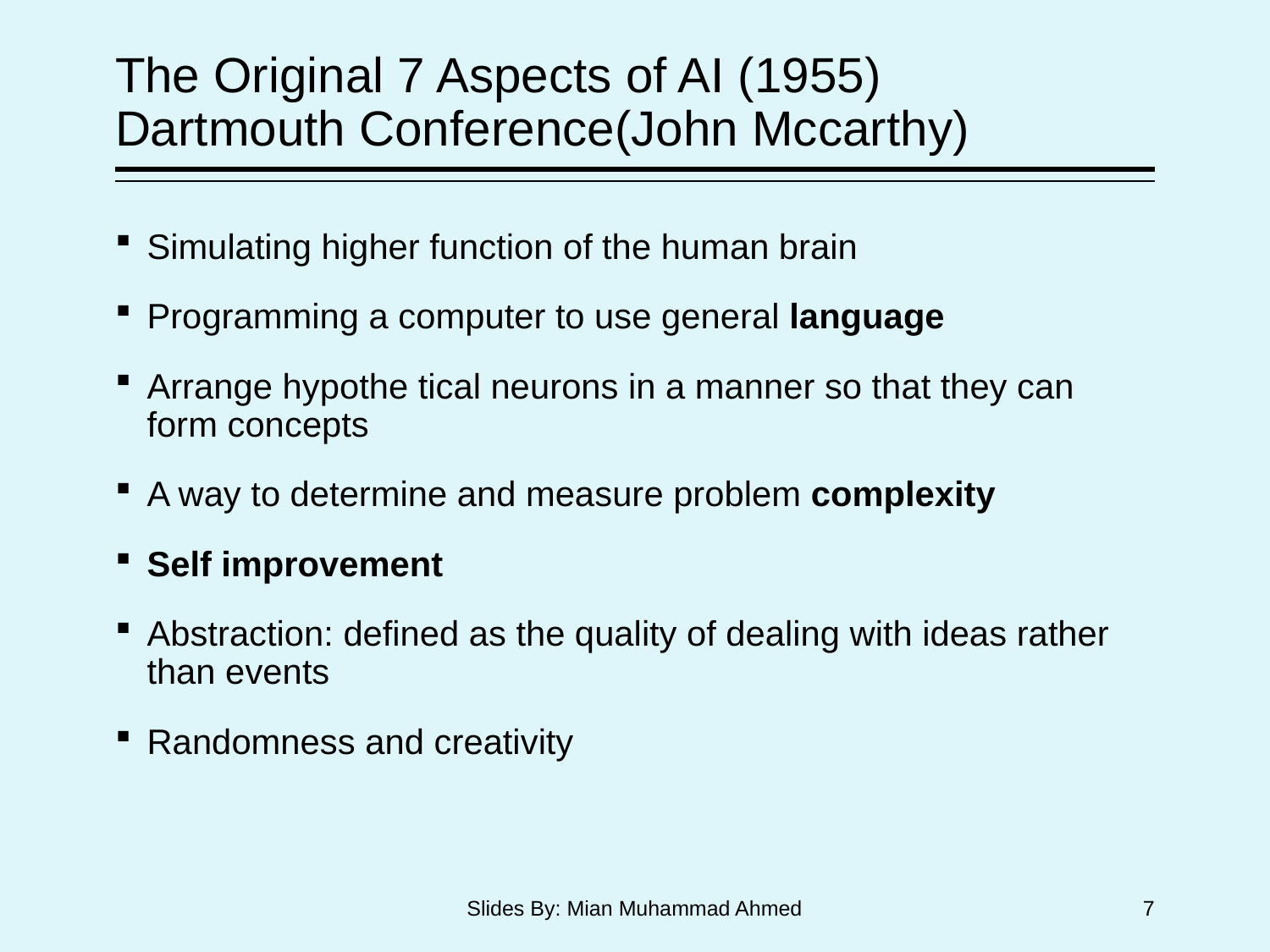

# The Original 7 Aspects of AI (1955) Dartmouth Conference(John Mccarthy)
Simulating higher function of the human brain
Programming a computer to use general language
Arrange hypothe tical neurons in a manner so that they can form concepts
A way to determine and measure problem complexity
Self improvement
Abstraction: defined as the quality of dealing with ideas rather than events
Randomness and creativity
Slides By: Mian Muhammad Ahmed
7